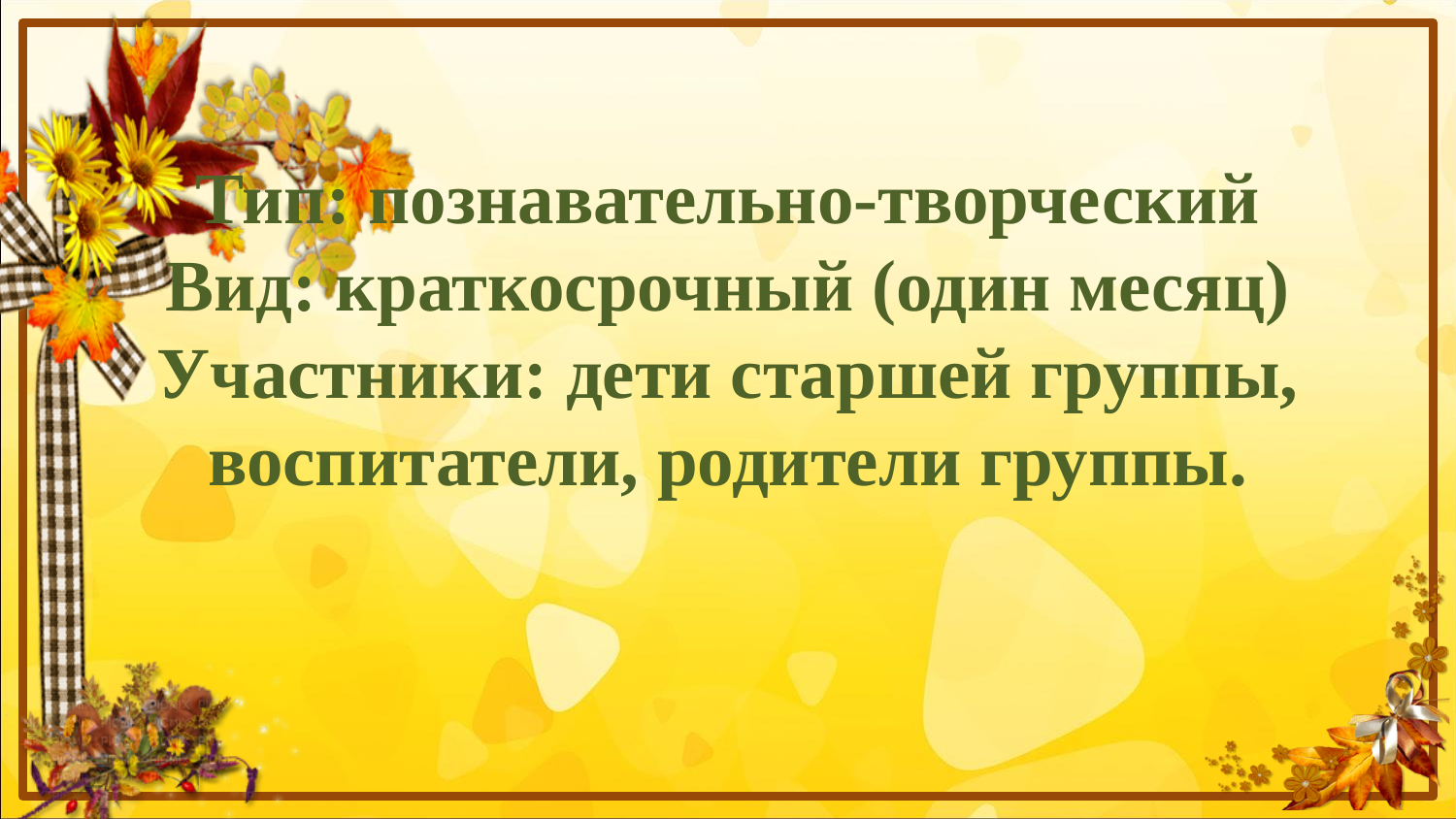

# Тип: познавательно-творческий Вид: краткосрочный (один месяц) Участники: дети старшей группы, воспитатели, родители группы.